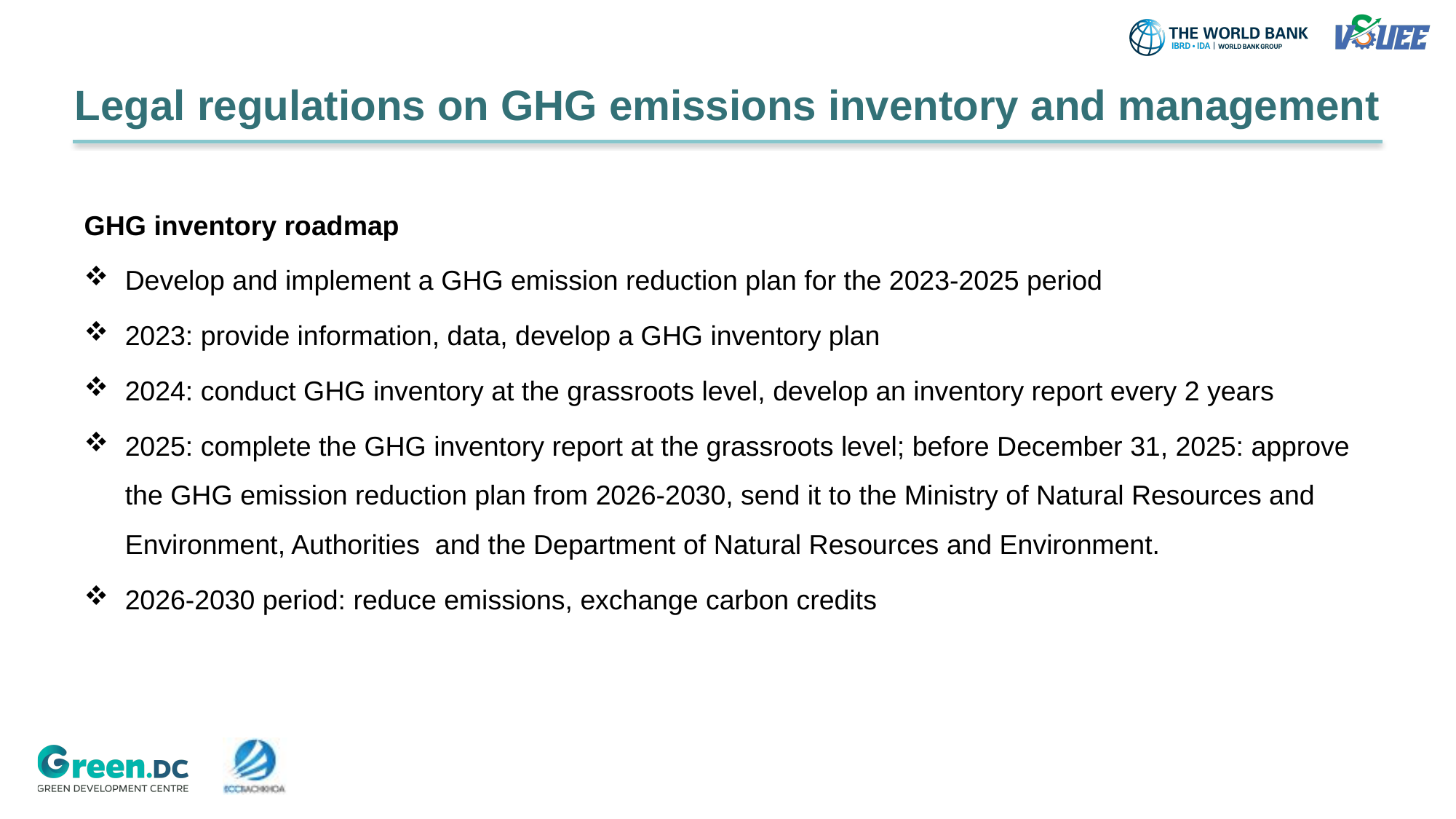

Legal regulations on GHG emissions inventory and management
GHG inventory roadmap
Develop and implement a GHG emission reduction plan for the 2023-2025 period
2023: provide information, data, develop a GHG inventory plan
2024: conduct GHG inventory at the grassroots level, develop an inventory report every 2 years
2025: complete the GHG inventory report at the grassroots level; before December 31, 2025: approve the GHG emission reduction plan from 2026-2030, send it to the Ministry of Natural Resources and Environment, Authorities  and the Department of Natural Resources and Environment.
2026-2030 period: reduce emissions, exchange carbon credits